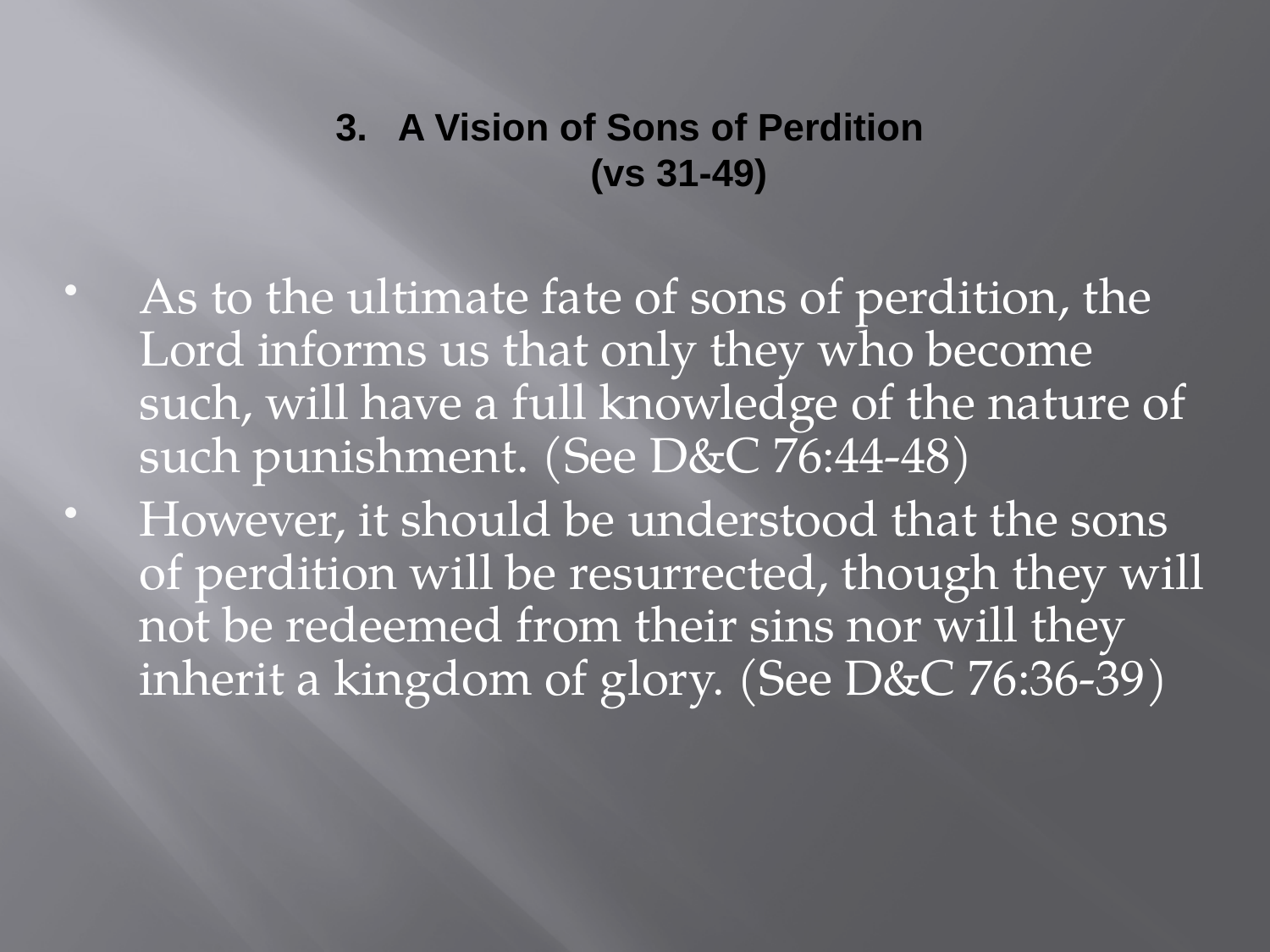

# 3.   A Vision of Sons of Perdition (vs 31-49)
As to the ultimate fate of sons of perdition, the Lord informs us that only they who become such, will have a full knowledge of the nature of such punishment. (See D&C 76:44-48)
However, it should be understood that the sons of perdition will be resurrected, though they will not be redeemed from their sins nor will they inherit a kingdom of glory. (See D&C 76:36-39)